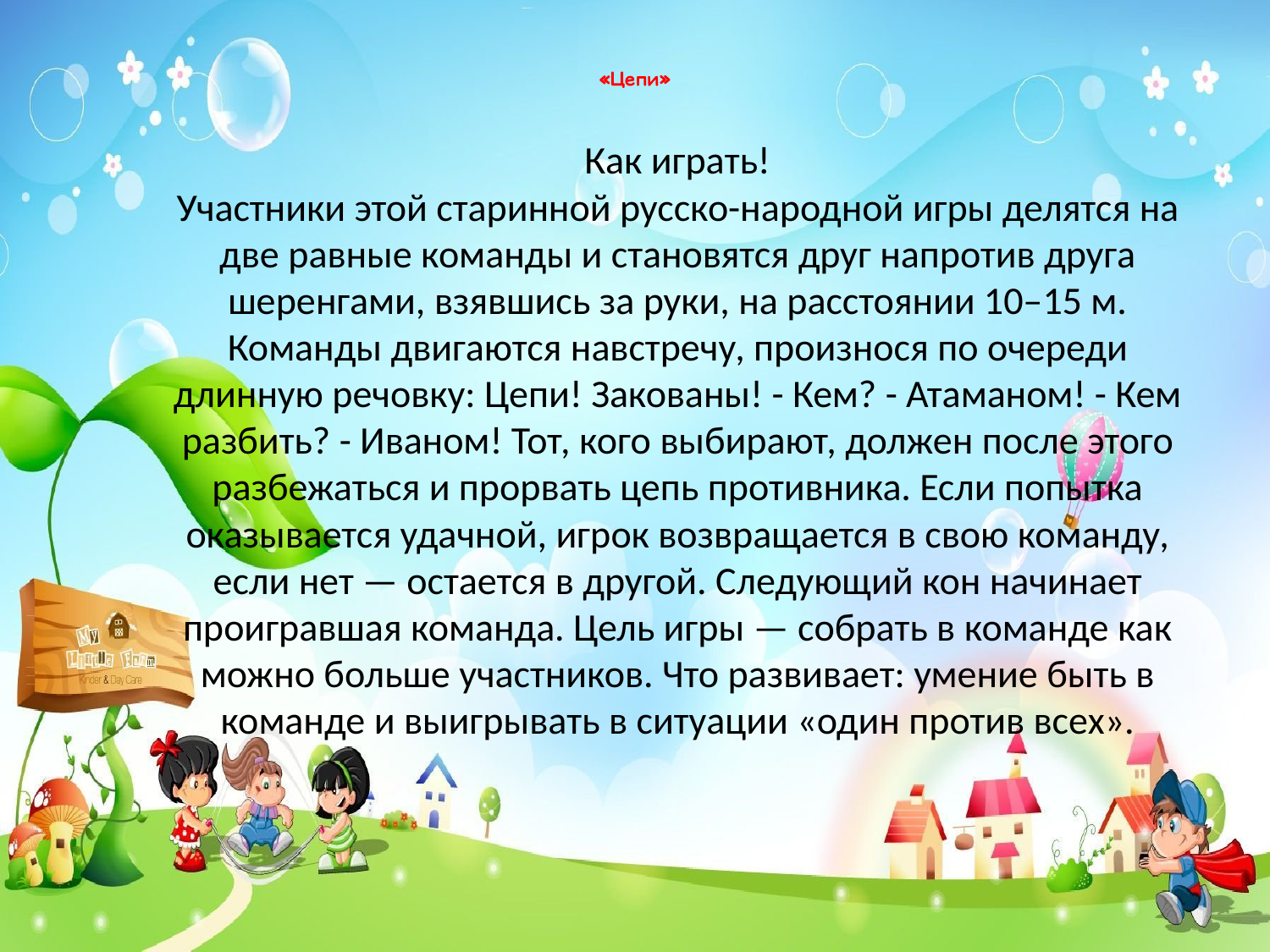

# «Цепи»
Как играть!
Участники этой старинной русско-народной игры делятся на две равные команды и становятся друг напротив друга шеренгами, взявшись за руки, на расстоянии 10–15 м. Команды двигаются навстречу, произнося по очереди длинную речовку: Цепи! Закованы! - Кем? - Атаманом! - Кем разбить? - Иваном! Тот, кого выбирают, должен после этого разбежаться и прорвать цепь противника. Если попытка оказывается удачной, игрок возвращается в свою команду, если нет — остается в другой. Следующий кон начинает проигравшая команда. Цель игры — собрать в команде как можно больше участников. Что развивает: умение быть в команде и выигрывать в ситуации «один против всех».